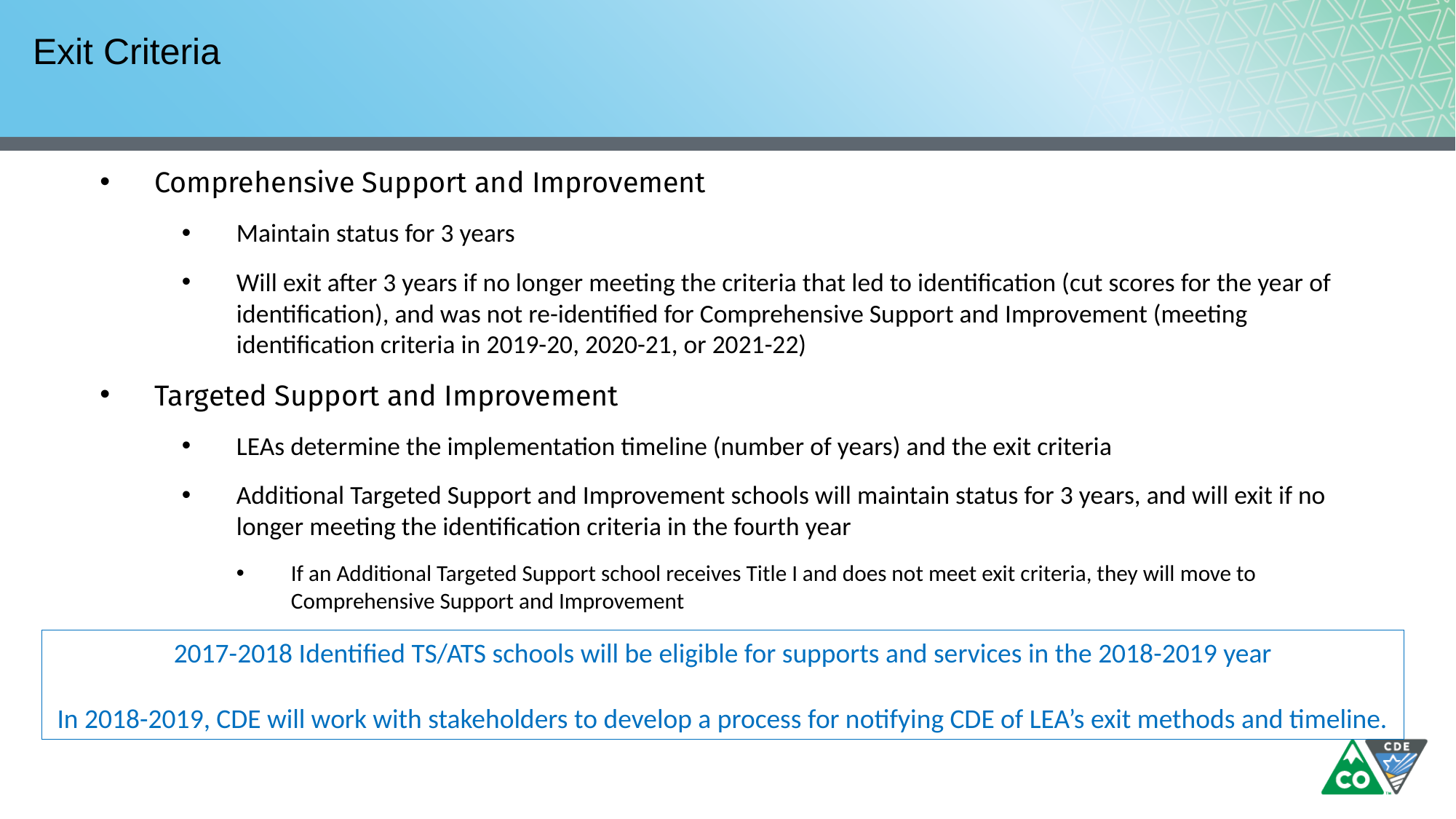

# Exit Criteria
Comprehensive Support and Improvement
Maintain status for 3 years
Will exit after 3 years if no longer meeting the criteria that led to identification (cut scores for the year of identification), and was not re-identified for Comprehensive Support and Improvement (meeting identification criteria in 2019-20, 2020-21, or 2021-22)
Targeted Support and Improvement
LEAs determine the implementation timeline (number of years) and the exit criteria
Additional Targeted Support and Improvement schools will maintain status for 3 years, and will exit if no longer meeting the identification criteria in the fourth year
If an Additional Targeted Support school receives Title I and does not meet exit criteria, they will move to Comprehensive Support and Improvement
2017-2018 Identified TS/ATS schools will be eligible for supports and services in the 2018-2019 year

In 2018-2019, CDE will work with stakeholders to develop a process for notifying CDE of LEA’s exit methods and timeline.